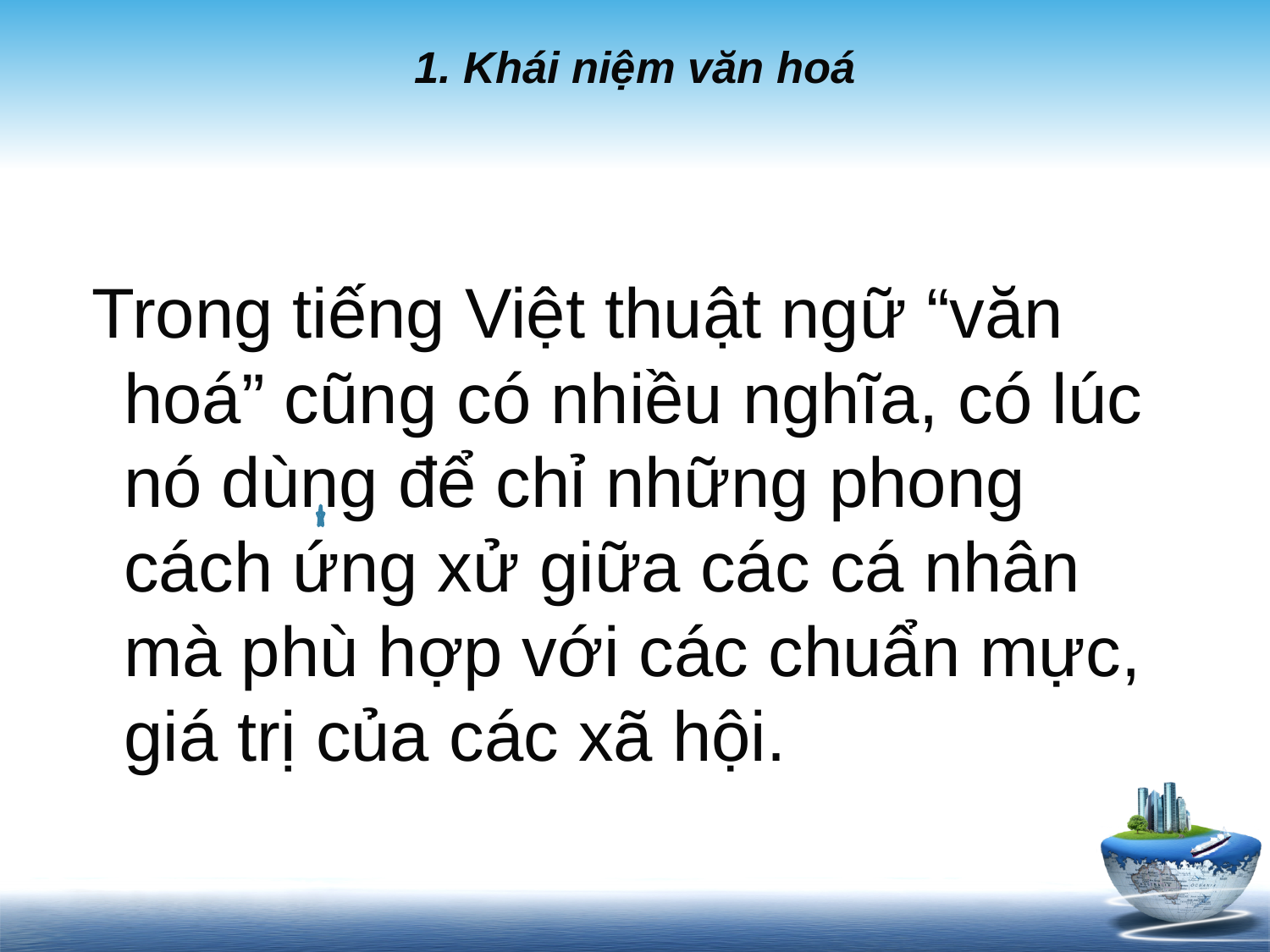

# 1. Khái niệm văn hoá

 Trong tiếng Việt thuật ngữ “văn hoá” cũng có nhiều nghĩa, có lúc nó dùng để chỉ những phong cách ứng xử giữa các cá nhân mà phù hợp với các chuẩn mực, giá trị của các xã hội.